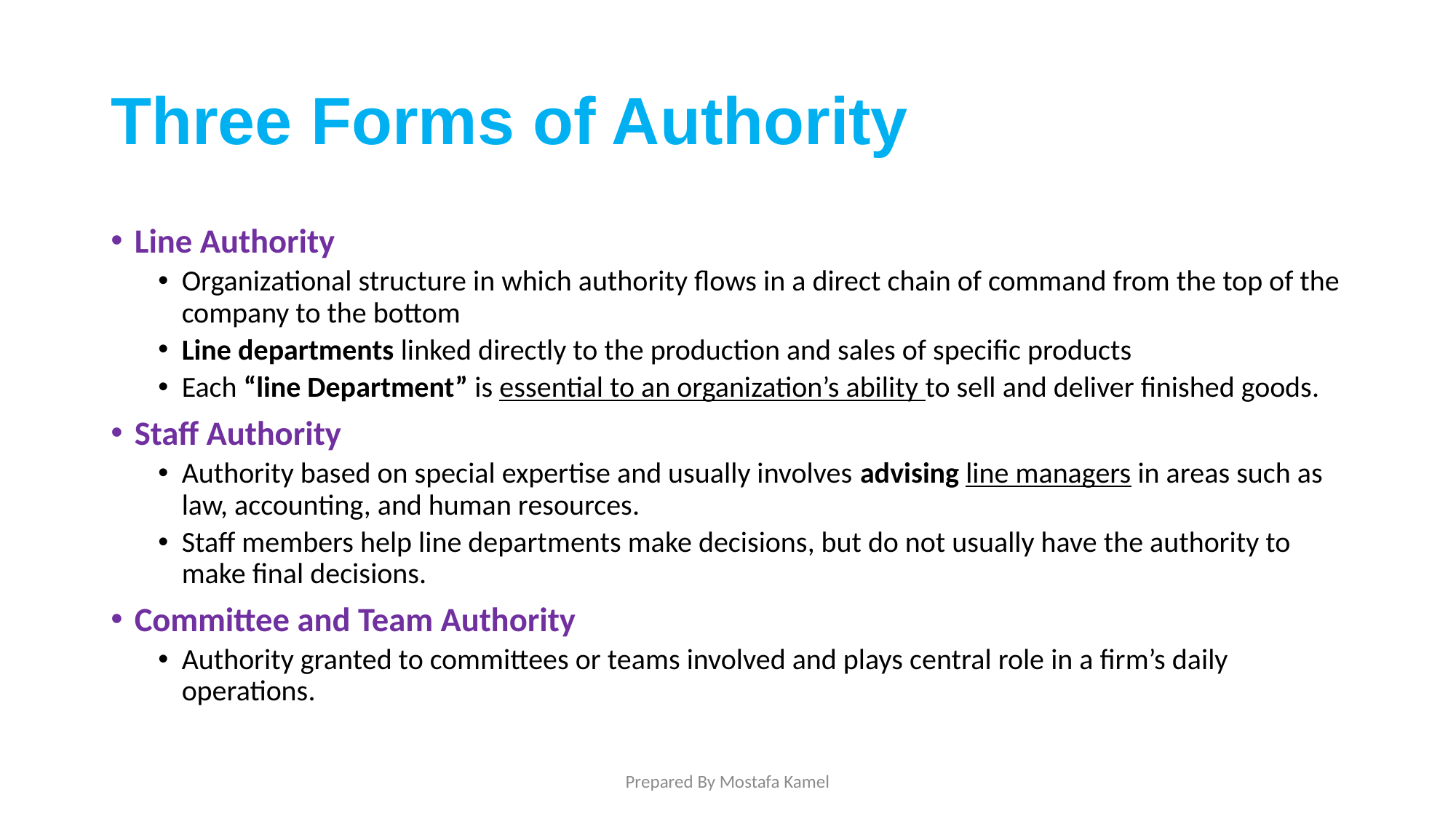

# Three Forms of Authority
Line Authority
Organizational structure in which authority flows in a direct chain of command from the top of the company to the bottom
Line departments linked directly to the production and sales of specific products
Each “line Department” is essential to an organization’s ability to sell and deliver finished goods.
Staff Authority
Authority based on special expertise and usually involves advising line managers in areas such as law, accounting, and human resources.
Staff members help line departments make decisions, but do not usually have the authority to make final decisions.
Committee and Team Authority
Authority granted to committees or teams involved and plays central role in a firm’s daily operations.
Prepared By Mostafa Kamel